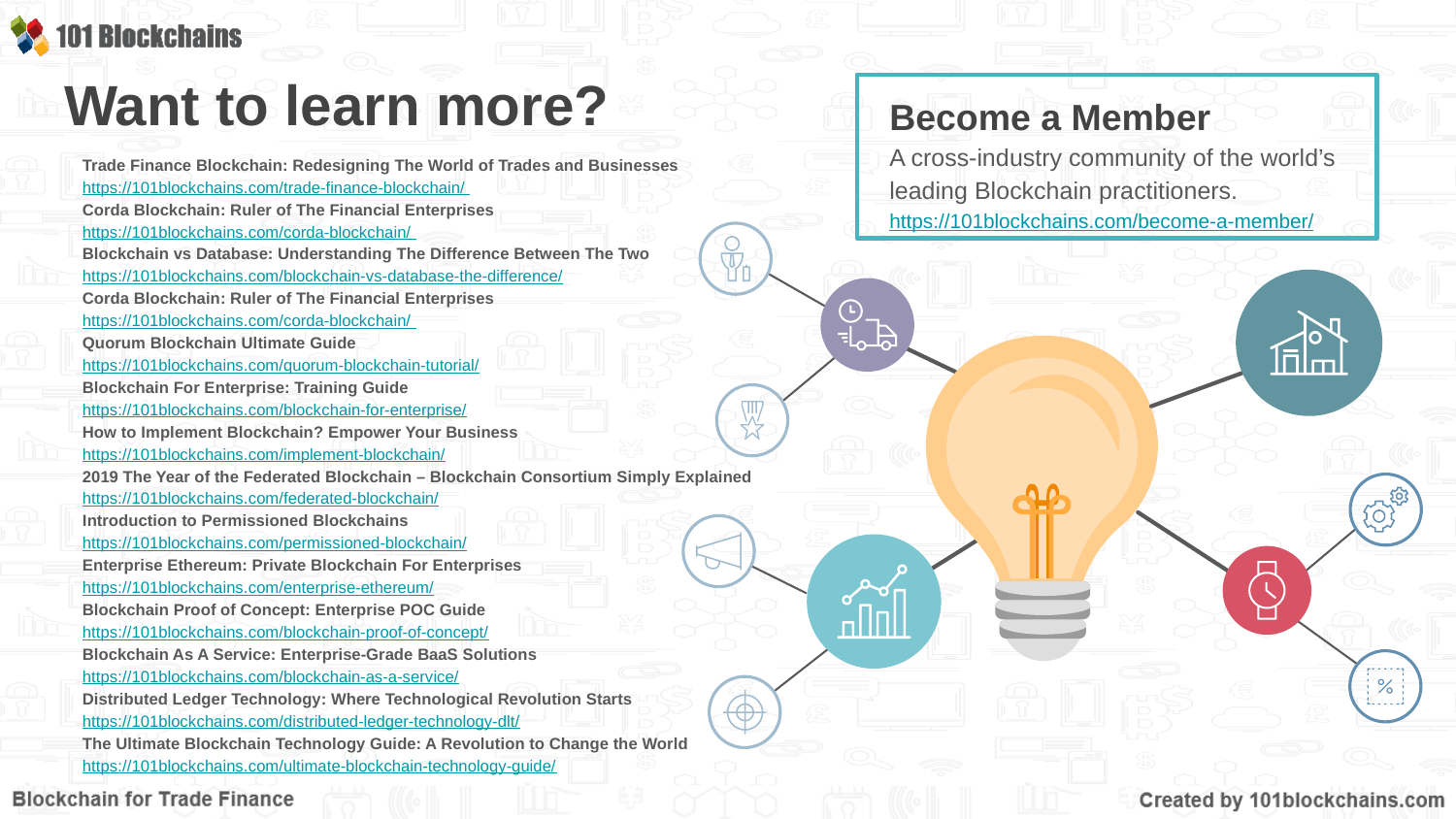

Want to learn more?
Become a Member
A cross-industry community of the world’s leading Blockchain practitioners. https://101blockchains.com/become-a-member/

Trade Finance Blockchain: Redesigning The World of Trades and Businesses
https://101blockchains.com/trade-finance-blockchain/
Corda Blockchain: Ruler of The Financial Enterprises
https://101blockchains.com/corda-blockchain/
Blockchain vs Database: Understanding The Difference Between The Two
https://101blockchains.com/blockchain-vs-database-the-difference/
Corda Blockchain: Ruler of The Financial Enterprises
https://101blockchains.com/corda-blockchain/
Quorum Blockchain Ultimate Guide
https://101blockchains.com/quorum-blockchain-tutorial/
Blockchain For Enterprise: Training Guide
https://101blockchains.com/blockchain-for-enterprise/
How to Implement Blockchain? Empower Your Business
https://101blockchains.com/implement-blockchain/
2019 The Year of the Federated Blockchain – Blockchain Consortium Simply Explained
https://101blockchains.com/federated-blockchain/
Introduction to Permissioned Blockchains
https://101blockchains.com/permissioned-blockchain/
Enterprise Ethereum: Private Blockchain For Enterprises
https://101blockchains.com/enterprise-ethereum/
Blockchain Proof of Concept: Enterprise POC Guide
https://101blockchains.com/blockchain-proof-of-concept/
Blockchain As A Service: Enterprise-Grade BaaS Solutions
https://101blockchains.com/blockchain-as-a-service/
Distributed Ledger Technology: Where Technological Revolution Starts
https://101blockchains.com/distributed-ledger-technology-dlt/
The Ultimate Blockchain Technology Guide: A Revolution to Change the World
https://101blockchains.com/ultimate-blockchain-technology-guide/